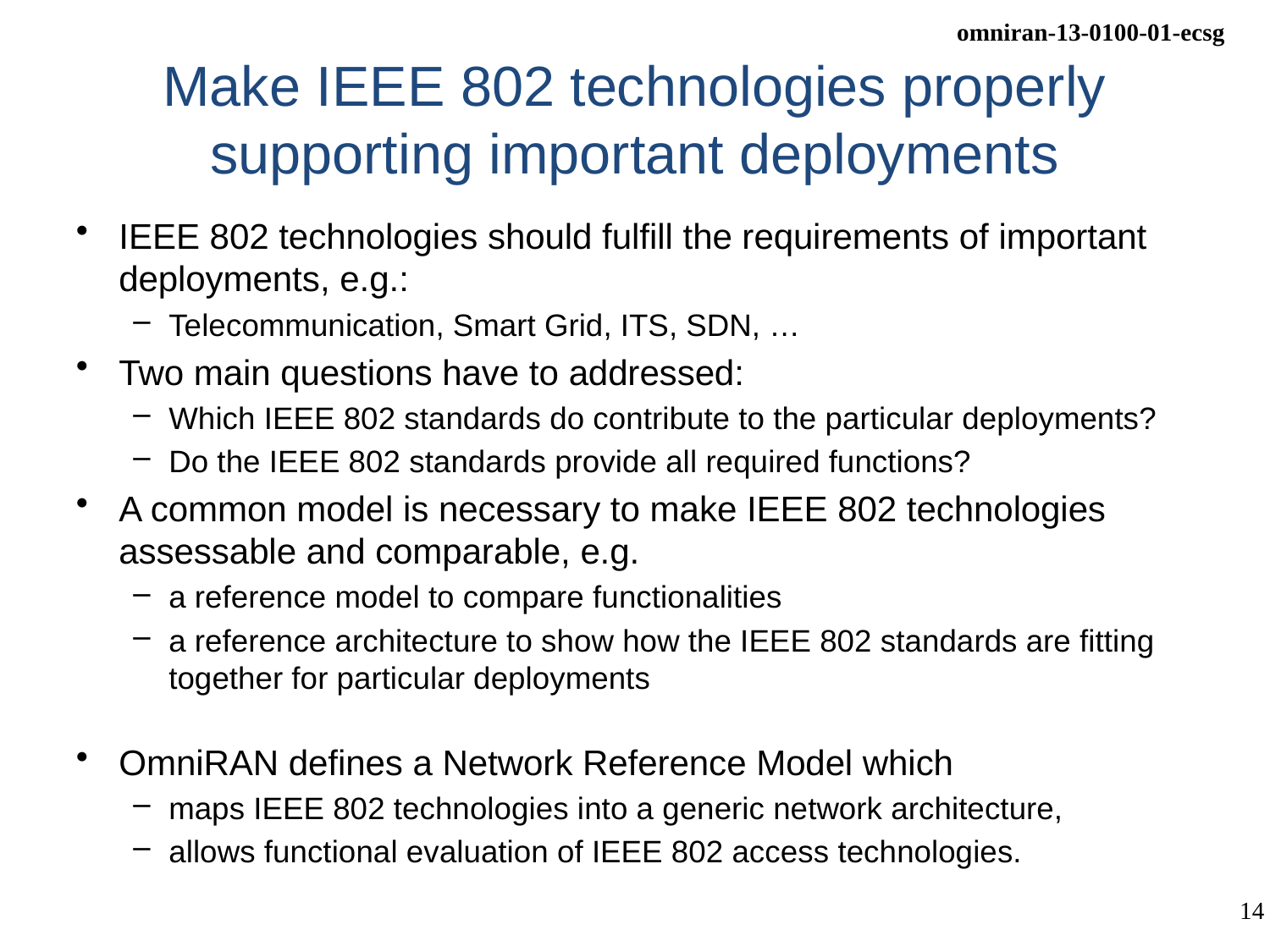

# Make IEEE 802 technologies properly supporting important deployments
IEEE 802 technologies should fulfill the requirements of important deployments, e.g.:
Telecommunication, Smart Grid, ITS, SDN, …
Two main questions have to addressed:
Which IEEE 802 standards do contribute to the particular deployments?
Do the IEEE 802 standards provide all required functions?
A common model is necessary to make IEEE 802 technologies assessable and comparable, e.g.
a reference model to compare functionalities
a reference architecture to show how the IEEE 802 standards are fitting together for particular deployments
OmniRAN defines a Network Reference Model which
maps IEEE 802 technologies into a generic network architecture,
allows functional evaluation of IEEE 802 access technologies.